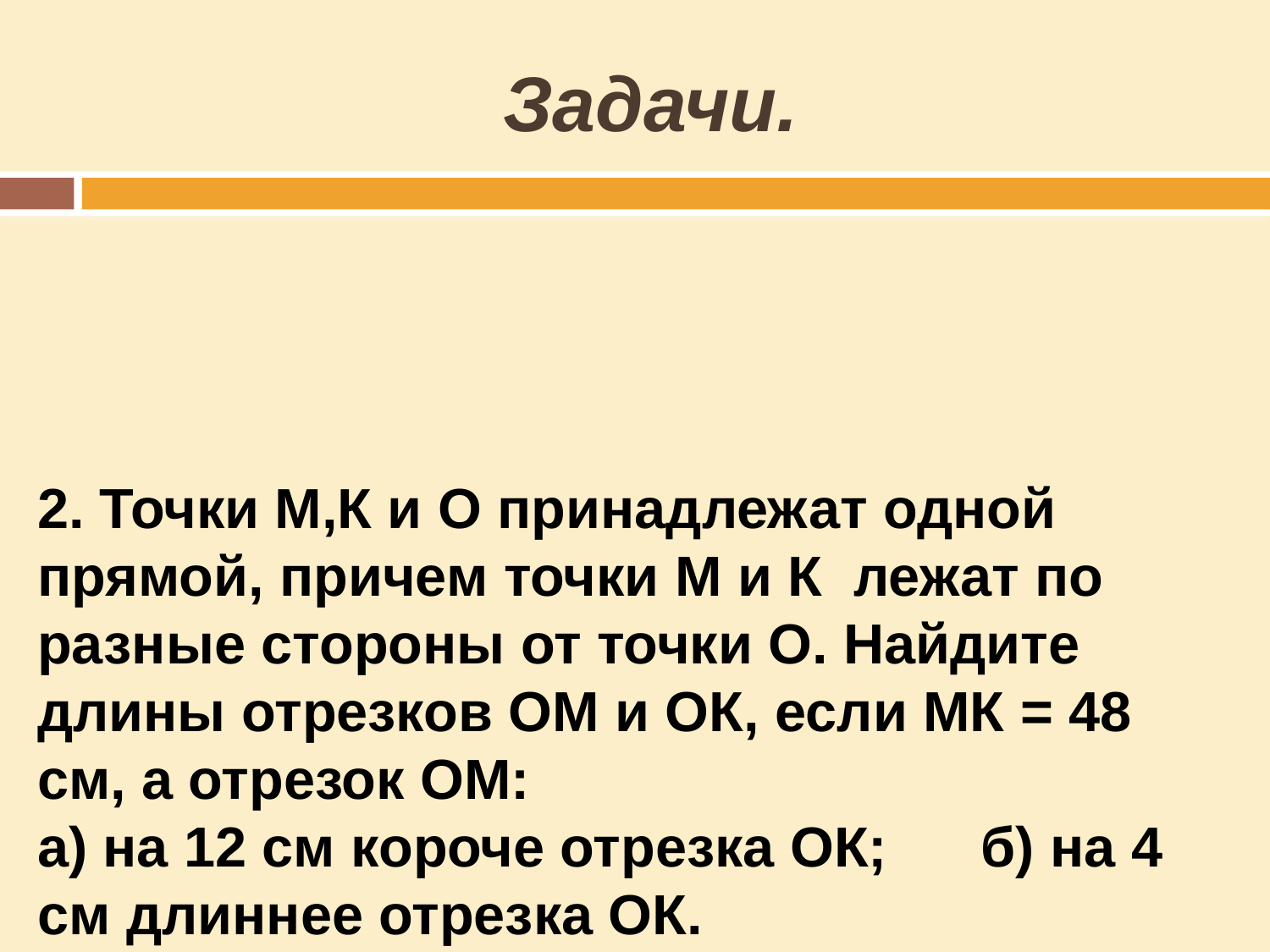

# Задачи.
2. Точки М,К и О принадлежат одной прямой, причем точки М и К  лежат по разные стороны от точки О. Найдите длины отрезков ОМ и ОК, если МК = 48 см, а отрезок ОМ:
а) на 12 см короче отрезка ОК;      б) на 4 см длиннее отрезка ОК.